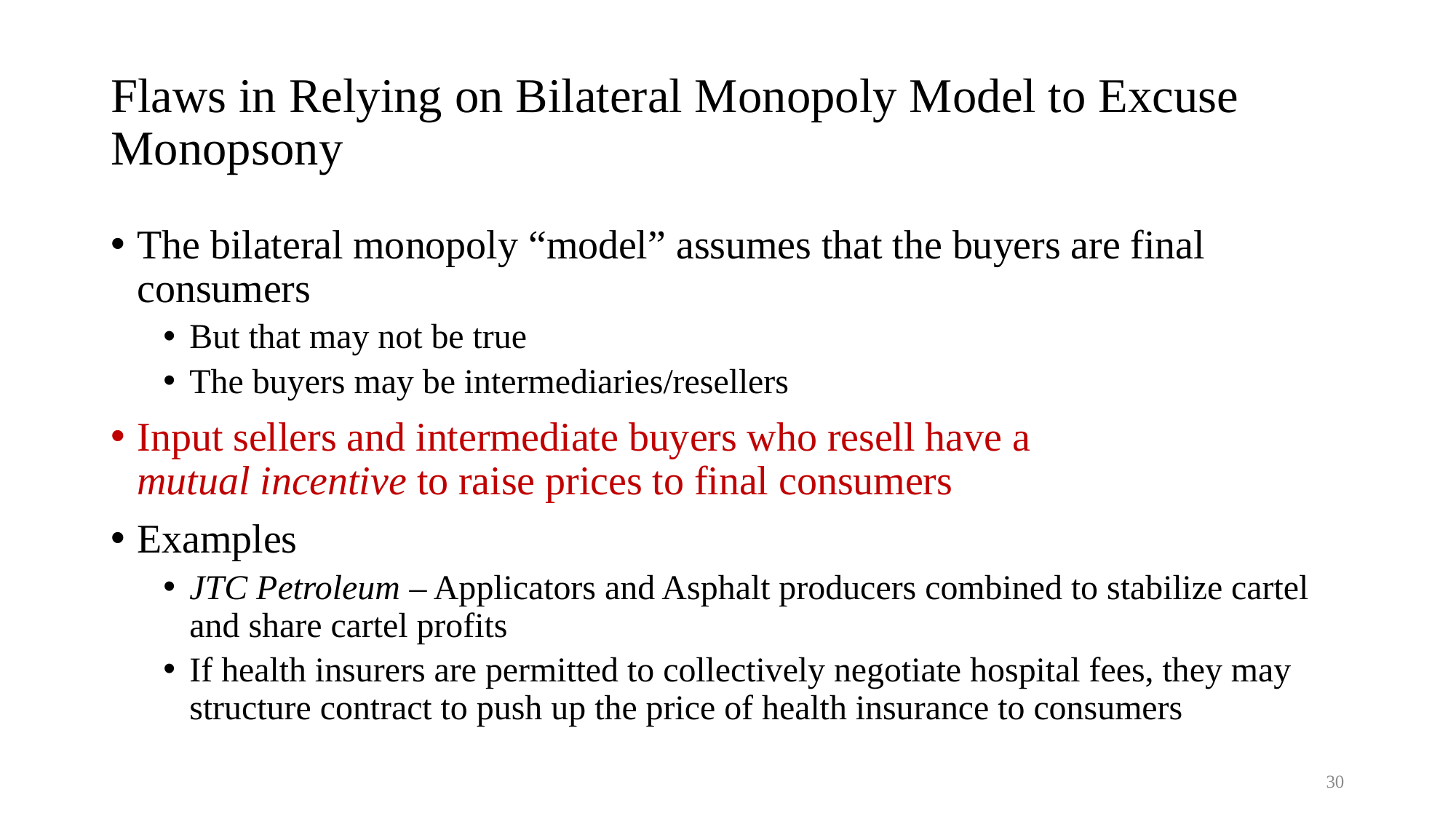

# Flaws in Relying on Bilateral Monopoly Model to Excuse Monopsony
The bilateral monopoly “model” assumes that the buyers are final consumers
But that may not be true
The buyers may be intermediaries/resellers
Input sellers and intermediate buyers who resell have a
mutual incentive to raise prices to final consumers
Examples
JTC Petroleum – Applicators and Asphalt producers combined to stabilize cartel and share cartel profits
If health insurers are permitted to collectively negotiate hospital fees, they may structure contract to push up the price of health insurance to consumers
30